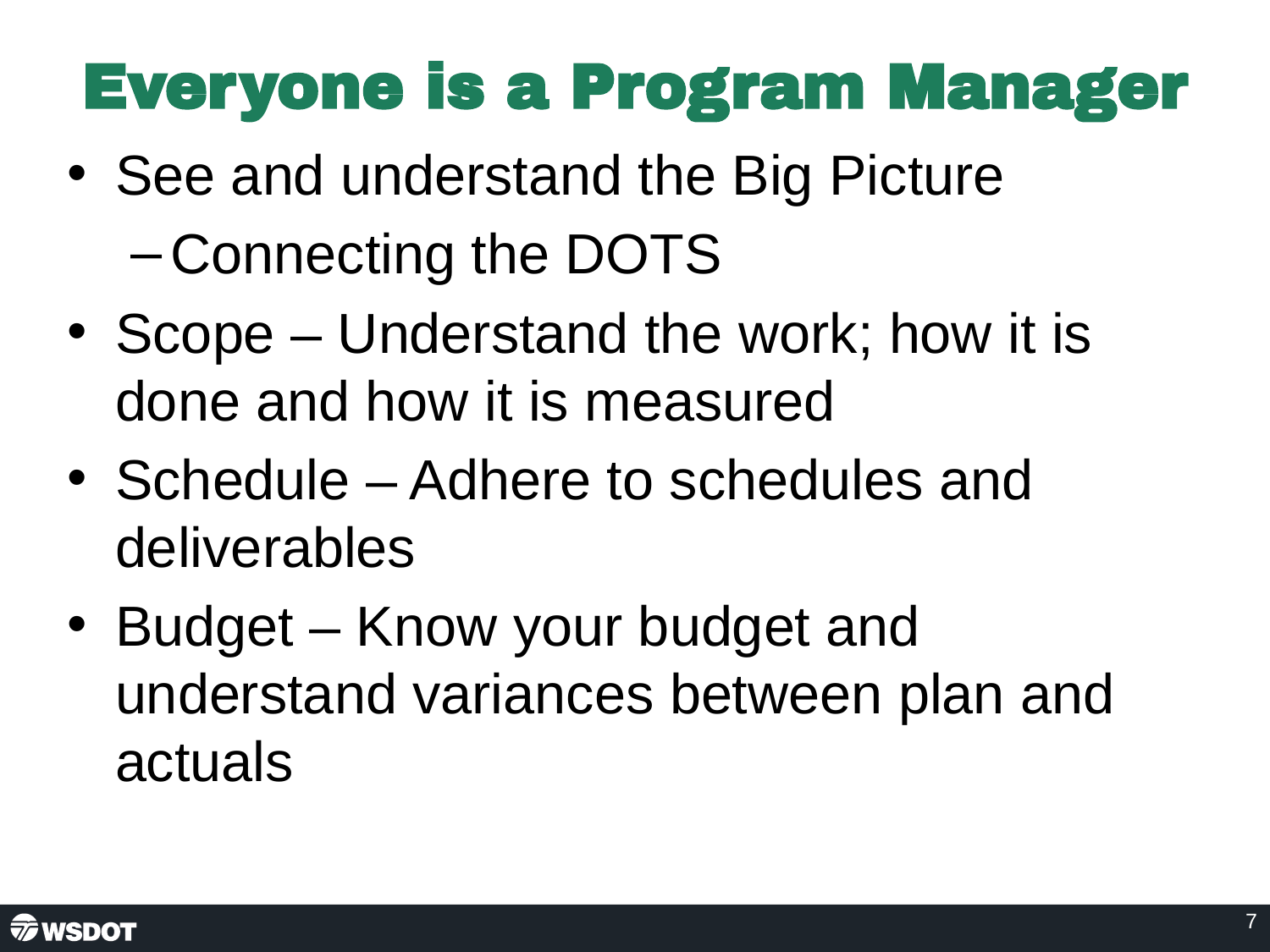

# Everyone is a Program Manager
See and understand the Big Picture
Connecting the DOTS
Scope – Understand the work; how it is done and how it is measured
Schedule – Adhere to schedules and deliverables
Budget – Know your budget and understand variances between plan and actuals

7